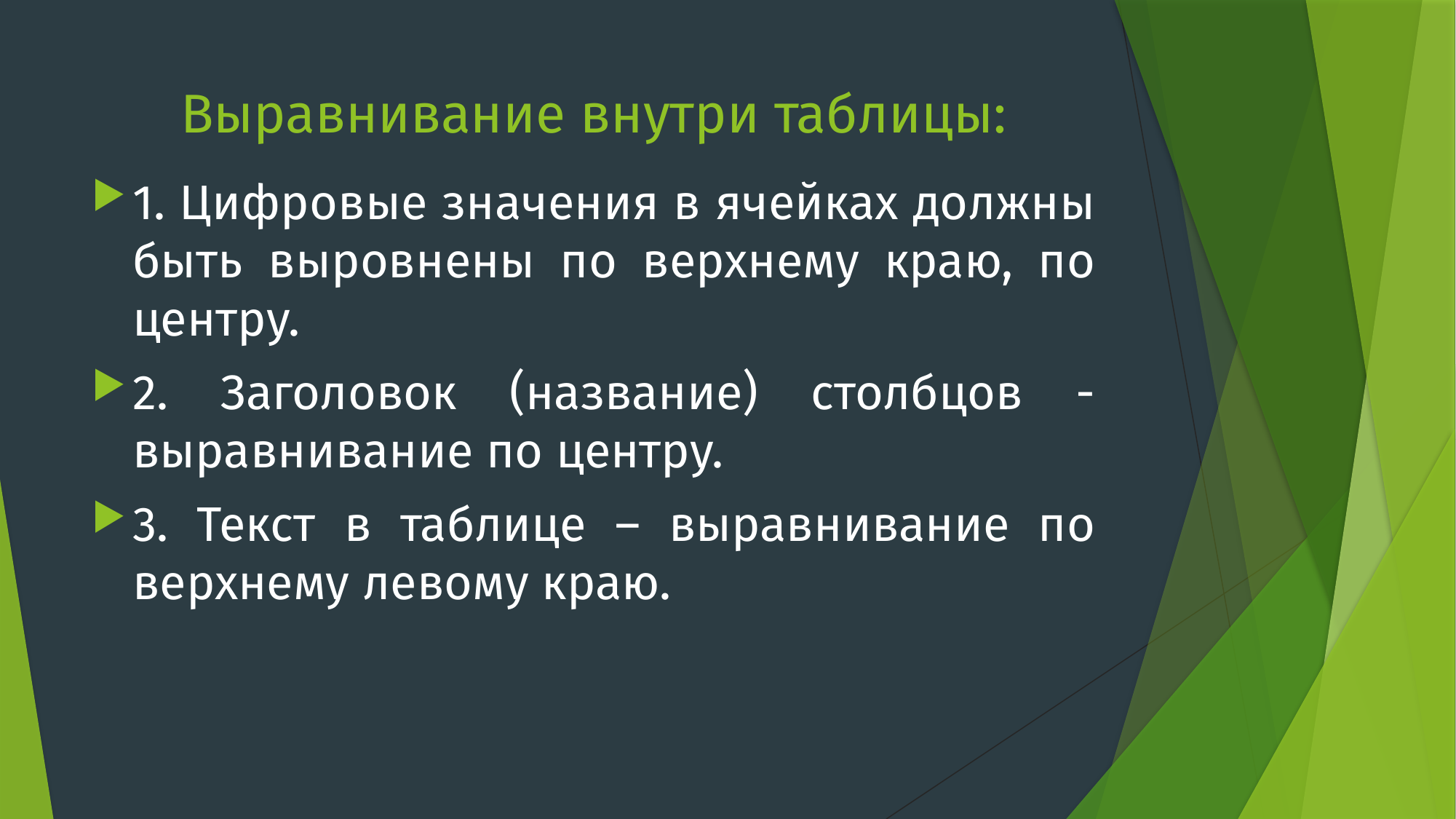

# Выравнивание внутри таблицы:
1. Цифровые значения в ячейках должны быть выровнены по верхнему краю, по центру.
2. Заголовок (название) столбцов - выравнивание по центру.
3. Текст в таблице – выравнивание по верхнему левому краю.